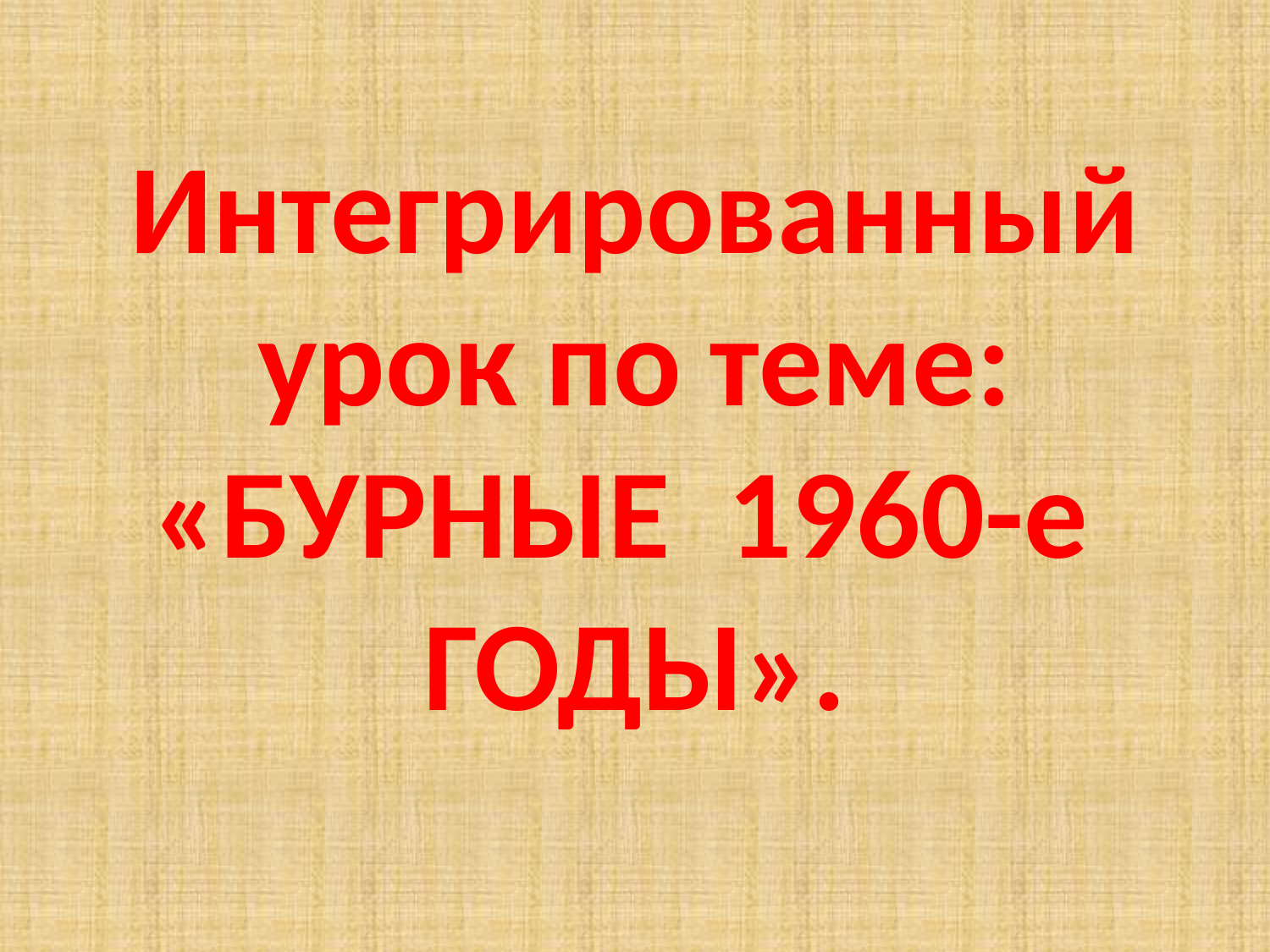

# Интегрированный урок по теме: «БУРНЫЕ  1960-е  ГОДЫ».